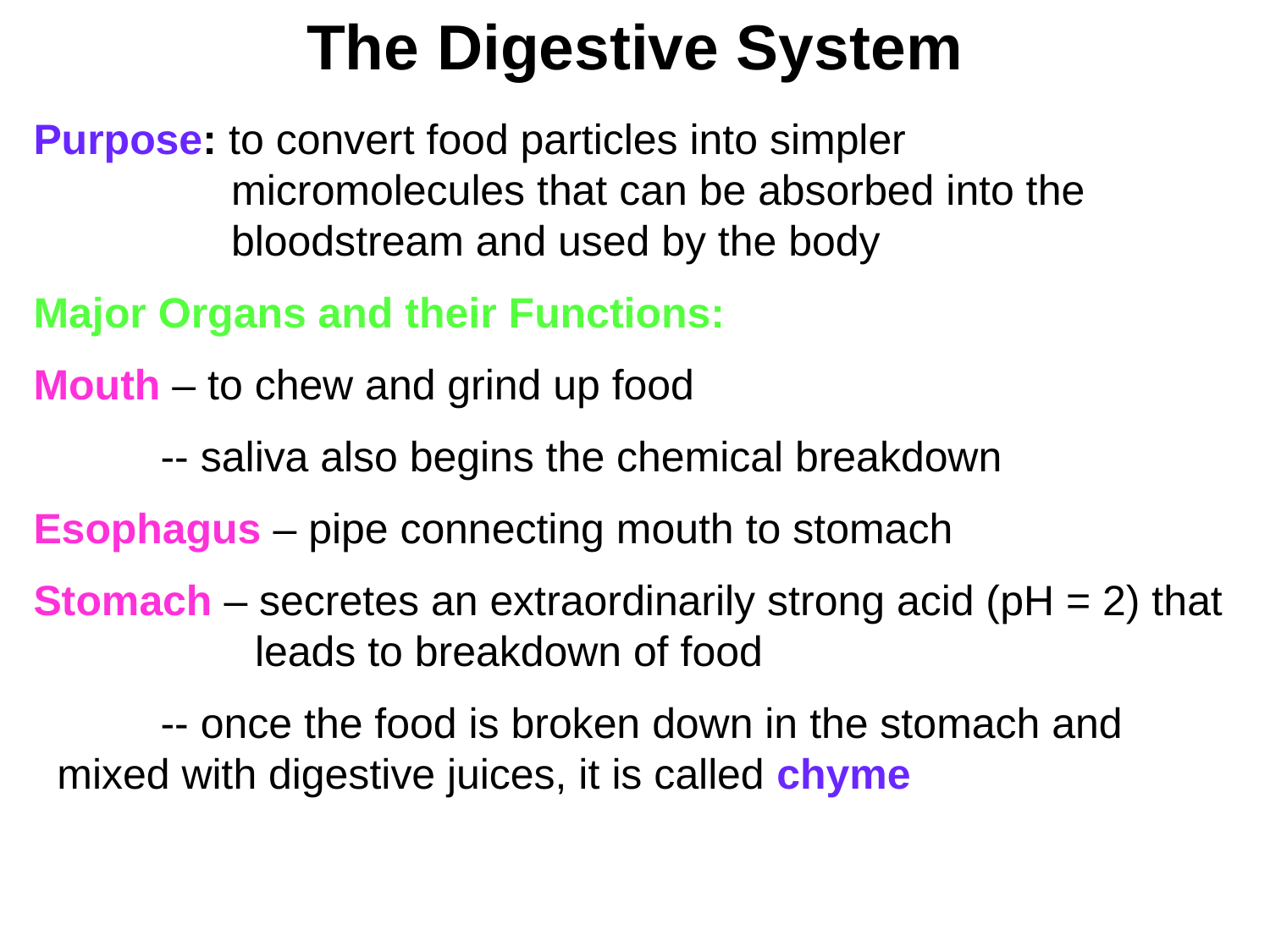

The Digestive System
Purpose: to convert food particles into simpler 				      micromolecules that can be absorbed into the 	  	      bloodstream and used by the body
Major Organs and their Functions:
Mouth – to chew and grind up food
	-- saliva also begins the chemical breakdown
Esophagus – pipe connecting mouth to stomach
Stomach – secretes an extraordinarily strong acid (pH = 2) that 	        leads to breakdown of food
	-- once the food is broken down in the stomach and 	       mixed with digestive juices, it is called chyme